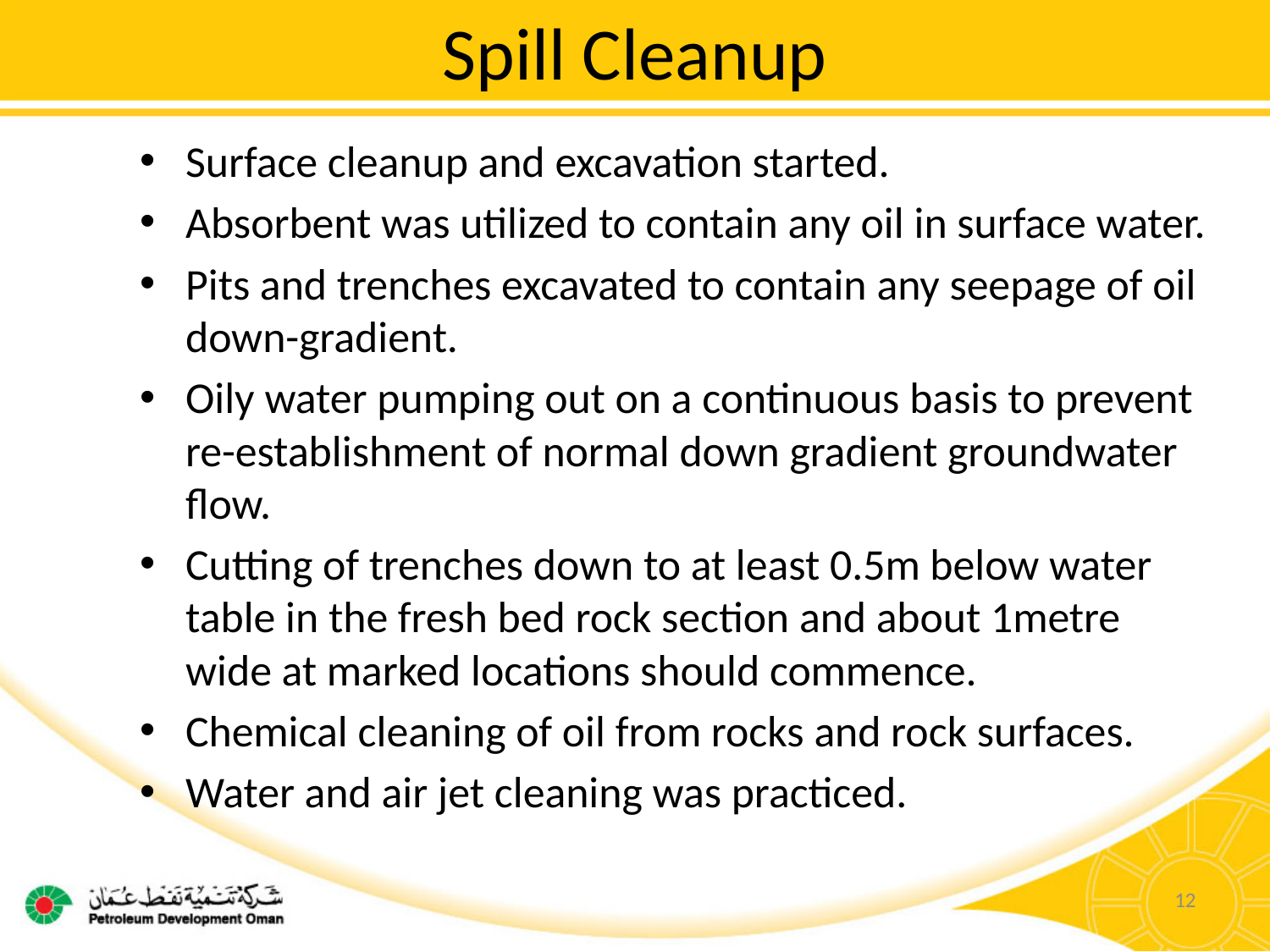

# Spill Cleanup
Surface cleanup and excavation started.
Absorbent was utilized to contain any oil in surface water.
Pits and trenches excavated to contain any seepage of oil down-gradient.
Oily water pumping out on a continuous basis to prevent re-establishment of normal down gradient groundwater flow.
Cutting of trenches down to at least 0.5m below water table in the fresh bed rock section and about 1metre wide at marked locations should commence.
Chemical cleaning of oil from rocks and rock surfaces.
Water and air jet cleaning was practiced.